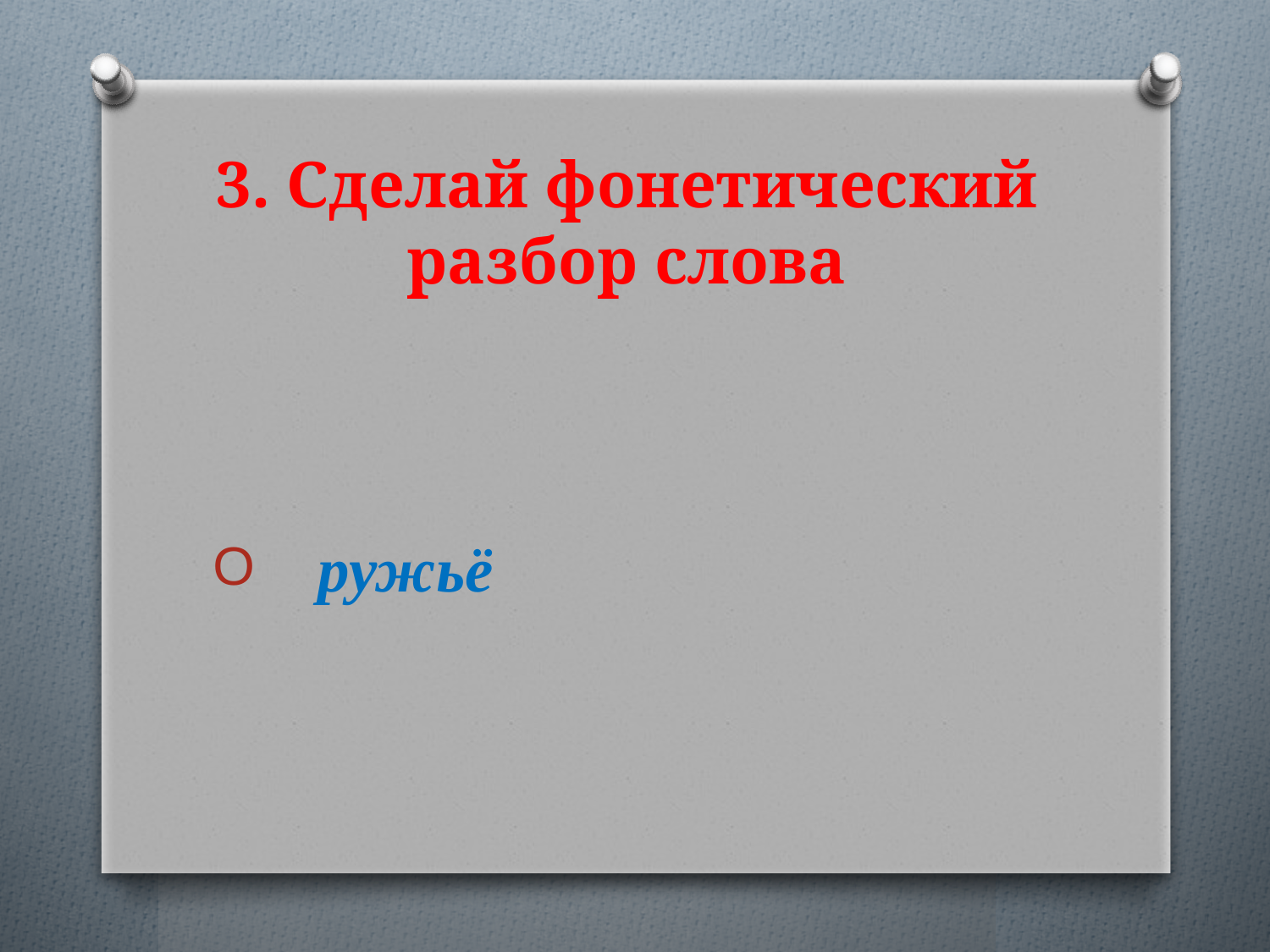

# 3. Сделай фонетический разбор слова

    ружьё